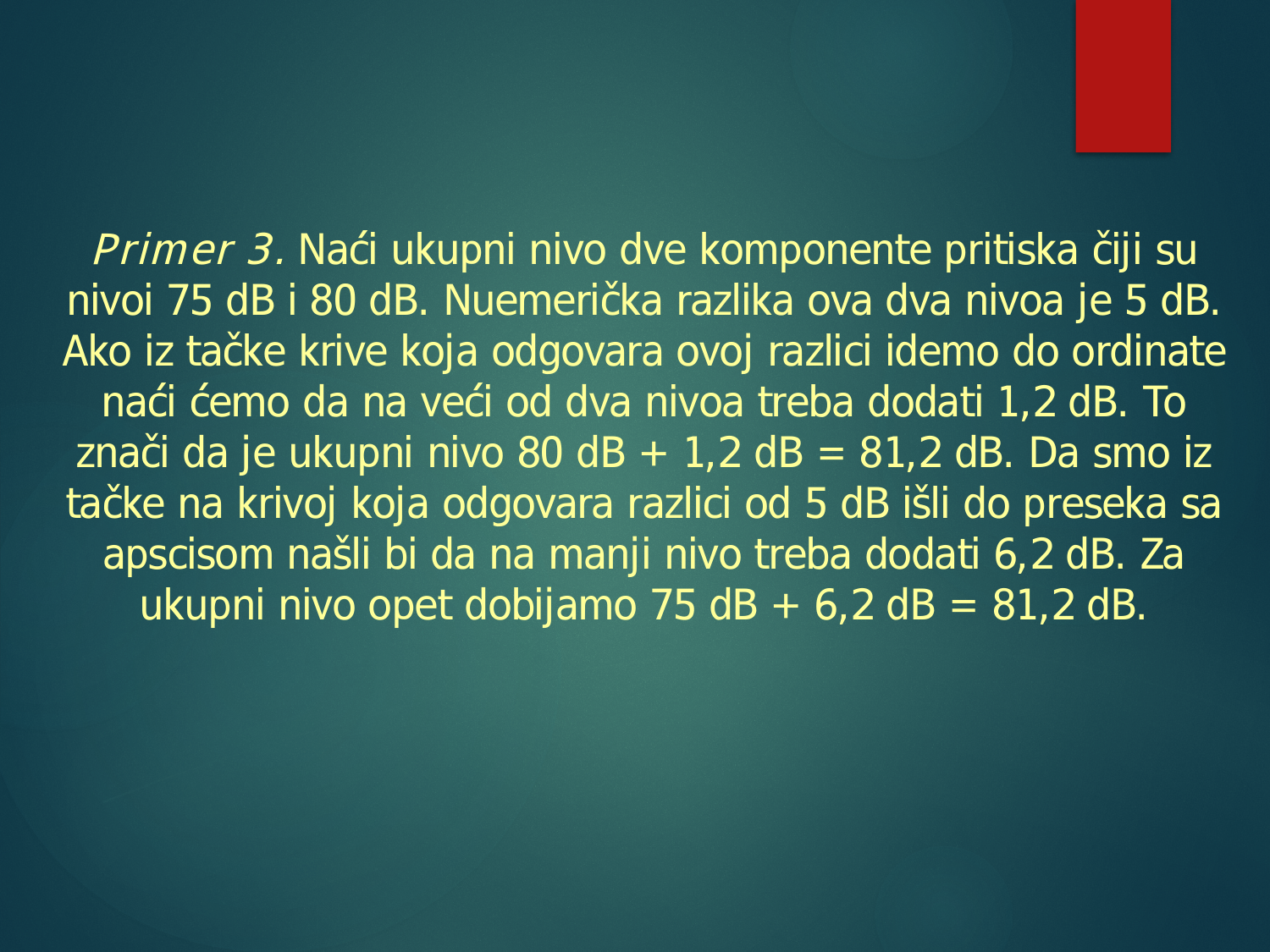

Primer 3. Naći ukupni nivo dve komponente pritiska čiji su nivoi 75 dB i 80 dB. Nuemerička razlika ova dva nivoa je 5 dB. Ako iz tačke krive koja odgovara ovoj razlici idemo do ordinate naći ćemo da na veći od dva nivoa treba dodati 1,2 dB. To znači da je ukupni nivo 80 dB + 1,2 dB = 81,2 dB. Da smo iz tačke na krivoj koja odgovara razlici od 5 dB išli do preseka sa apscisom našli bi da na manji nivo treba dodati 6,2 dB. Za ukupni nivo opet dobijamo 75 dB + 6,2 dB = 81,2 dB.